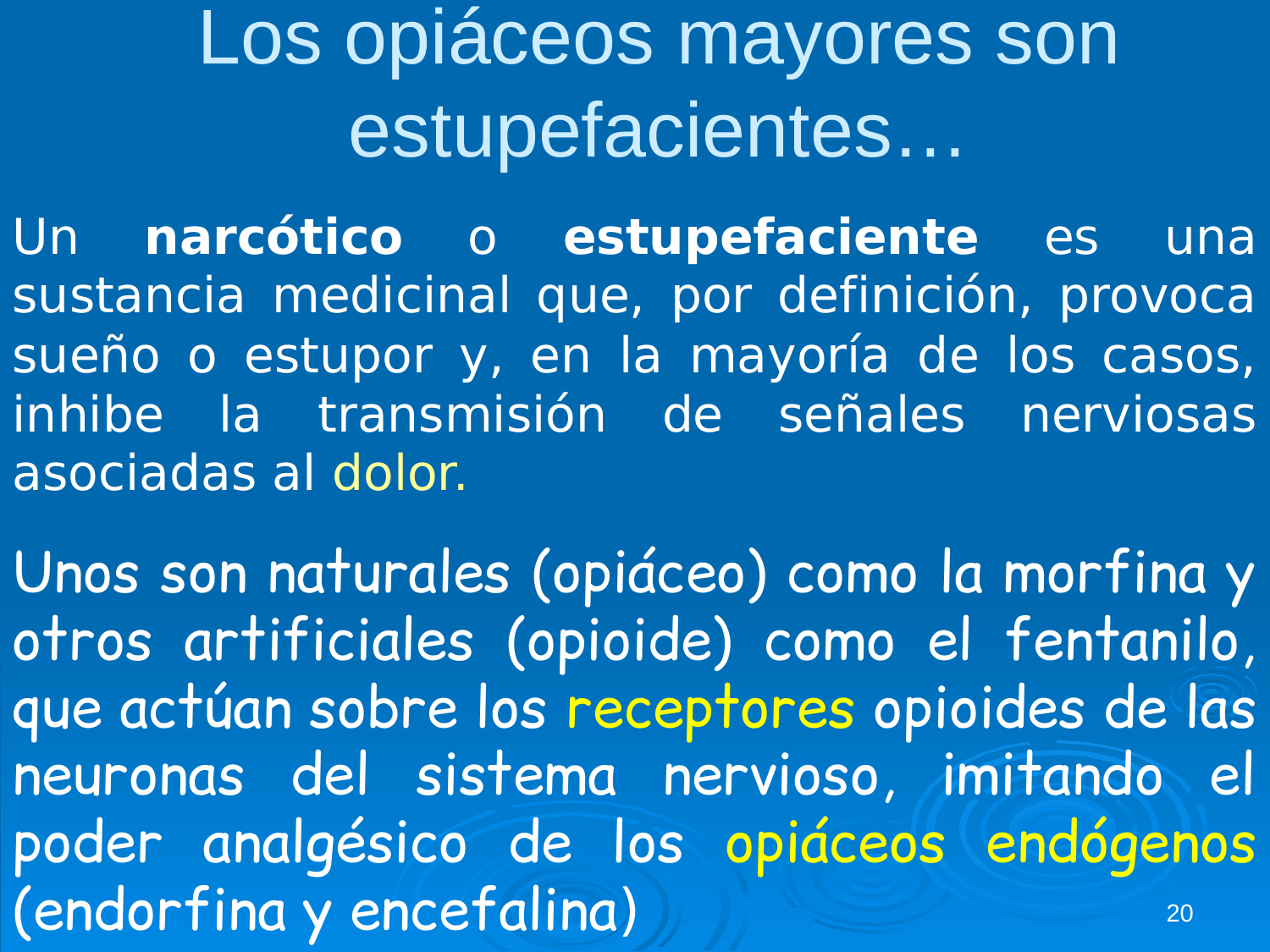

# Los opiáceos mayores son estupefacientes…
Un narcótico o estupefaciente es una sustancia medicinal que, por definición, provoca sueño o estupor y, en la mayoría de los casos, inhibe la transmisión de señales nerviosas asociadas al dolor.
Unos son naturales (opiáceo) como la morfina y otros artificiales (opioide) como el fentanilo, que actúan sobre los receptores opioides de las neuronas del sistema nervioso, imitando el poder analgésico de los opiáceos endógenos (endorfina y encefalina)
20